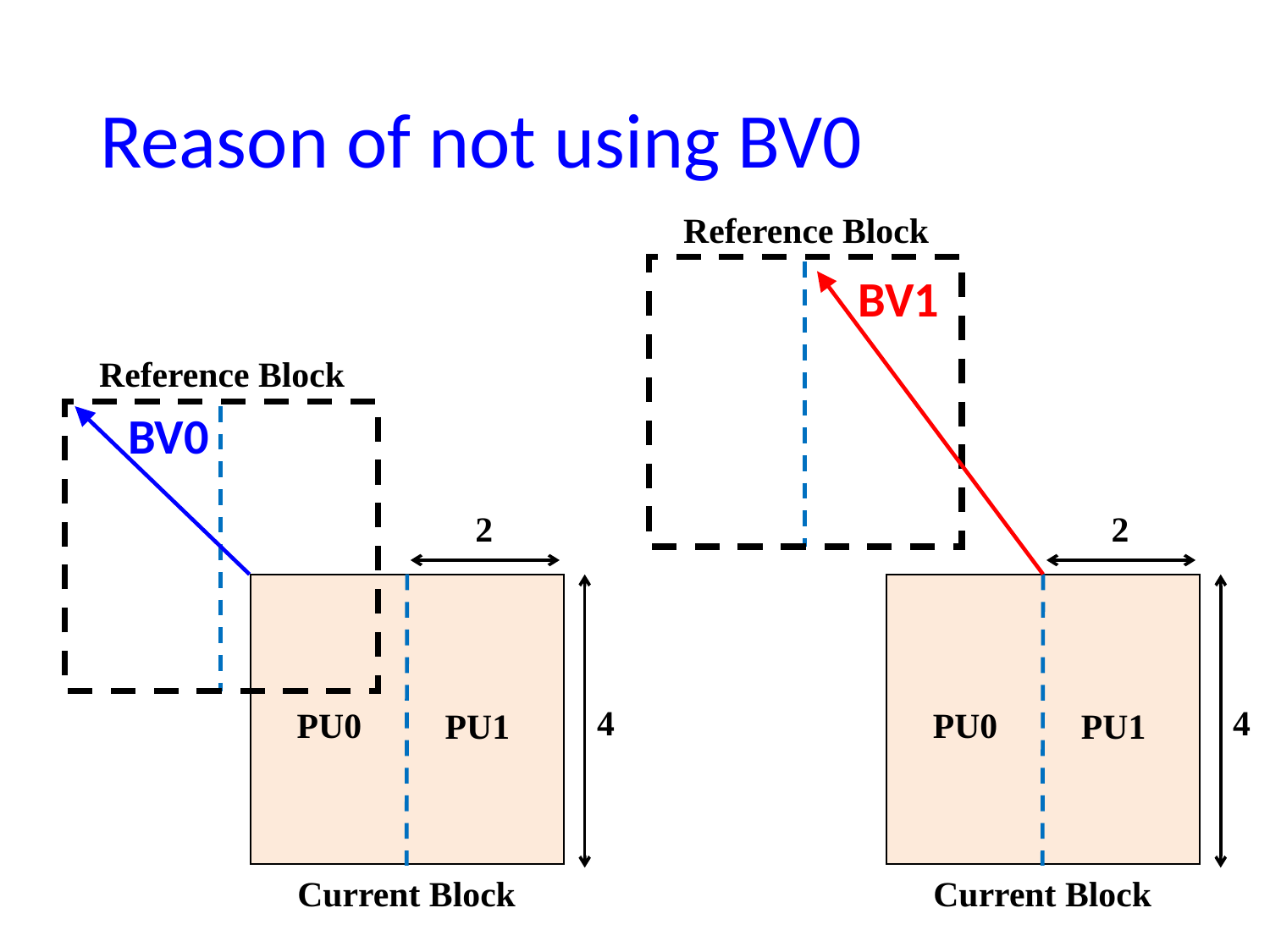

# Reason of not using BV0
Reference Block

BV1
Reference Block
BV0

2
2

4
4
PU0
PU0
PU1
PU1
Current Block
Current Block